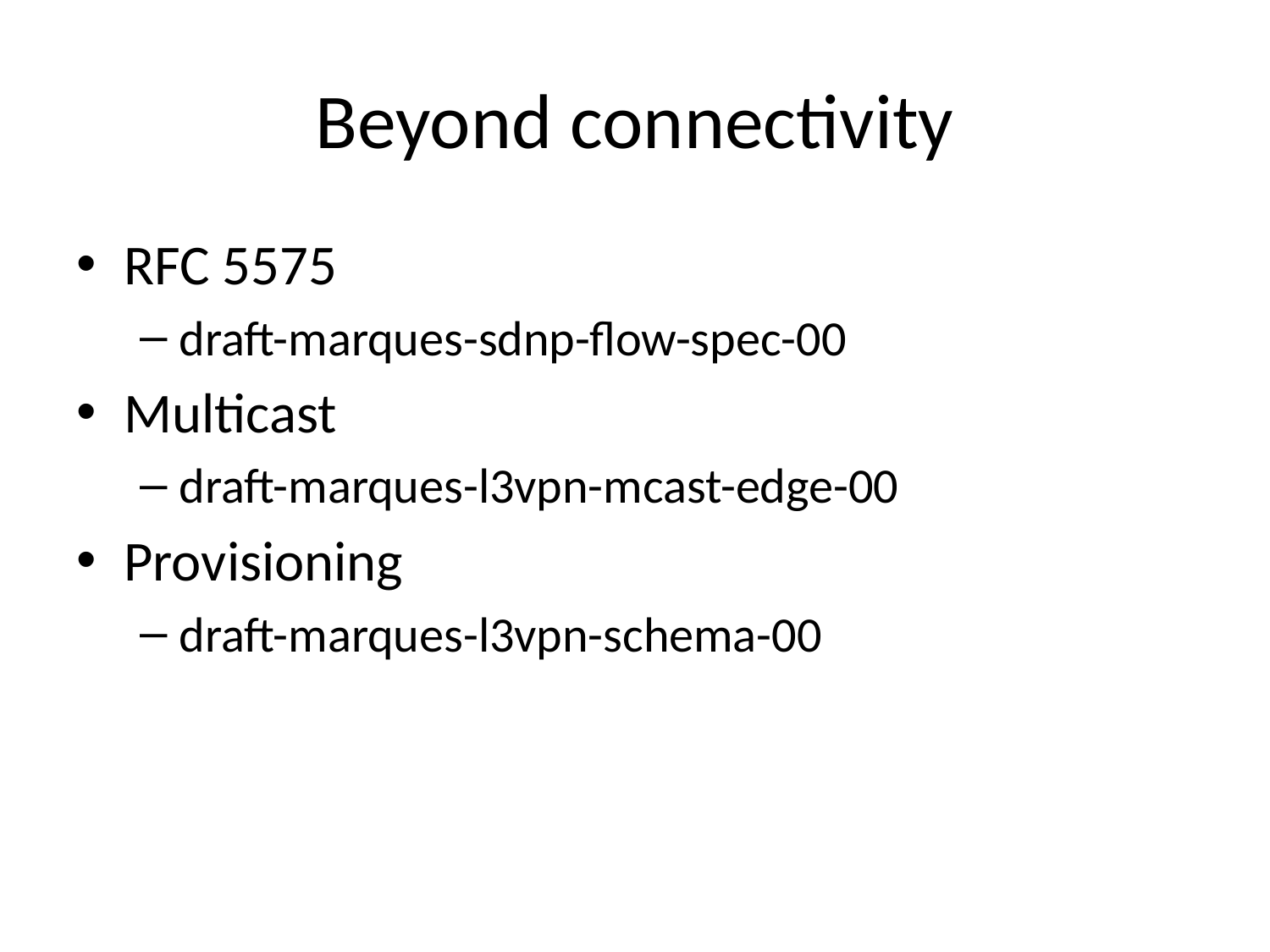

# Beyond connectivity
RFC 5575
draft-marques-sdnp-flow-spec-00
Multicast
draft-marques-l3vpn-mcast-edge-00
Provisioning
draft-marques-l3vpn-schema-00